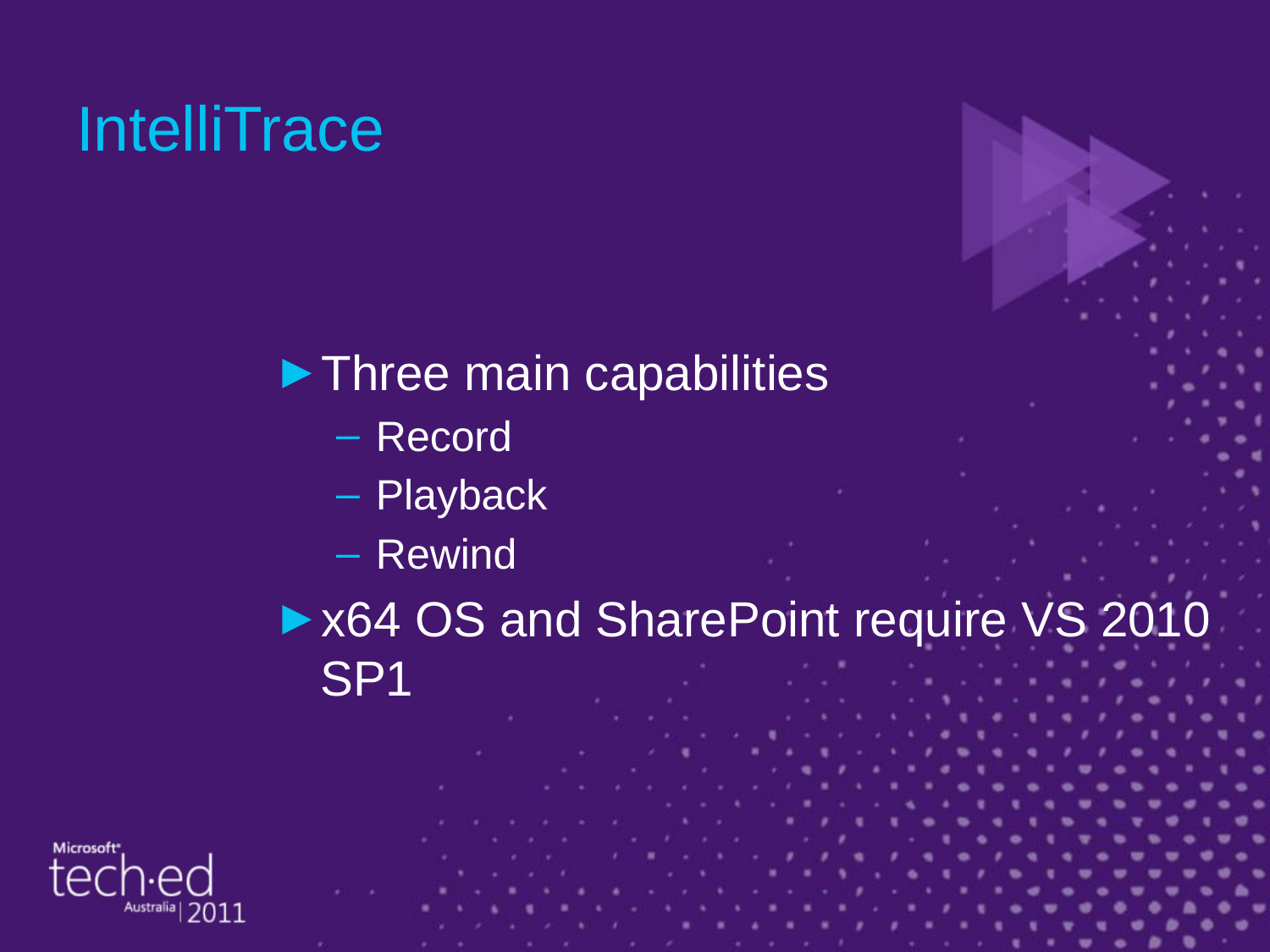

# IntelliTrace
Three main capabilities
Record
Playback
Rewind
x64 OS and SharePoint require VS 2010 SP1